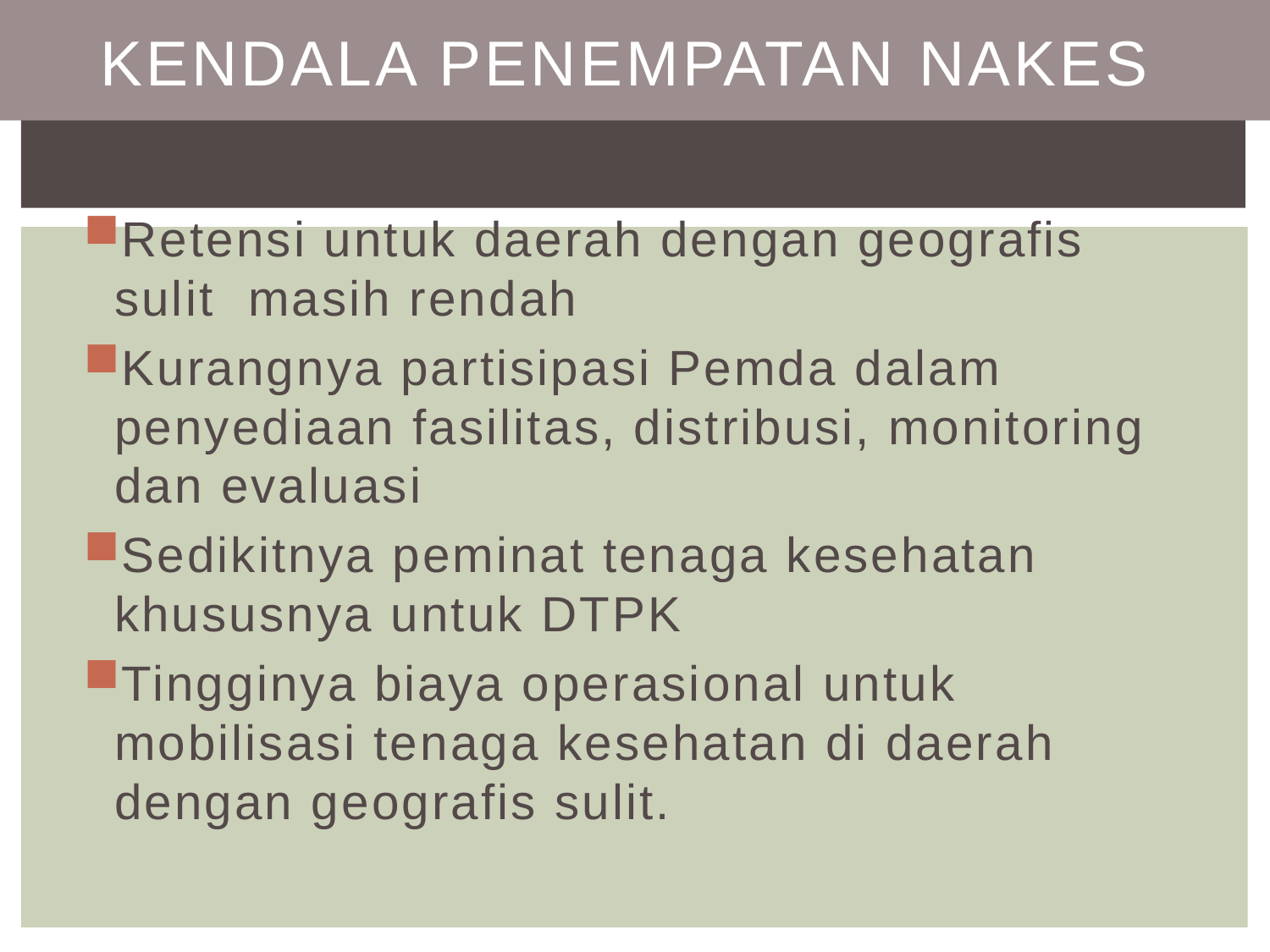

# KENDALA PENEMPATAN NAKES
Retensi untuk daerah dengan geografis sulit  masih rendah
Kurangnya partisipasi Pemda dalam penyediaan fasilitas, distribusi, monitoring dan evaluasi
Sedikitnya peminat tenaga kesehatan khususnya untuk DTPK
Tingginya biaya operasional untuk mobilisasi tenaga kesehatan di daerah dengan geografis sulit.